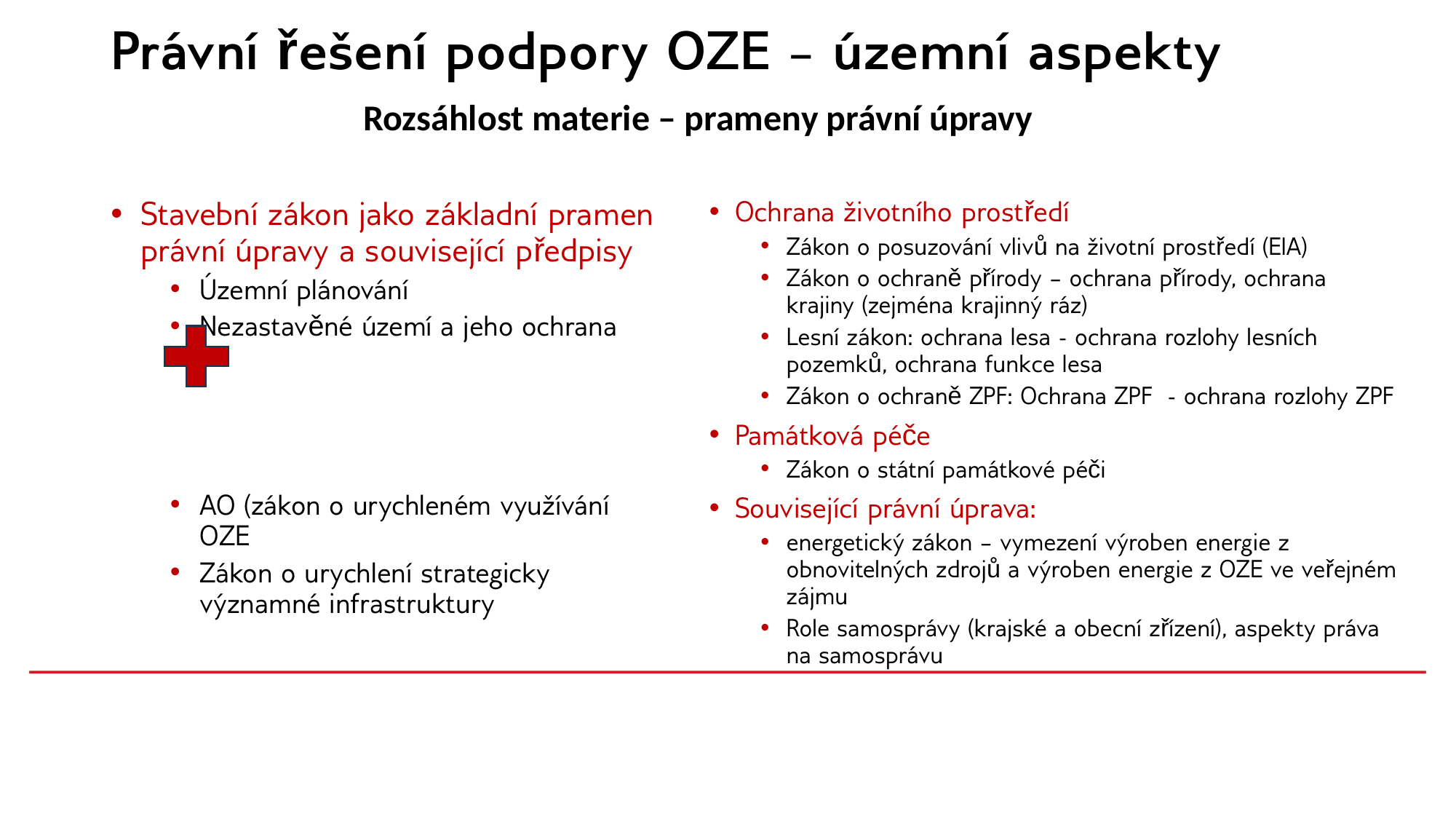

# Právní řešení podpory OZE – územní aspekty
Rozsáhlost materie – prameny právní úpravy
Stavební zákon jako základní pramen právní úpravy a související předpisy
Územní plánování
Nezastavěné území a jeho ochrana

AO (zákon o urychleném využívání OZE
Zákon o urychlení strategicky významné infrastruktury

Ochrana životního prostředí
Zákon o posuzování vlivů na životní prostředí (EIA)
Zákon o ochraně přírody – ochrana přírody, ochrana krajiny (zejména krajinný ráz)
Lesní zákon: ochrana lesa - ochrana rozlohy lesních pozemků, ochrana funkce lesa
Zákon o ochraně ZPF: Ochrana ZPF  - ochrana rozlohy ZPF
Památková péče
Zákon o státní památkové péči
Související právní úprava:
energetický zákon – vymezení výroben energie z obnovitelných zdrojů a výroben energie z OZE ve veřejném zájmu
Role samosprávy (krajské a obecní zřízení), aspekty práva na samosprávu